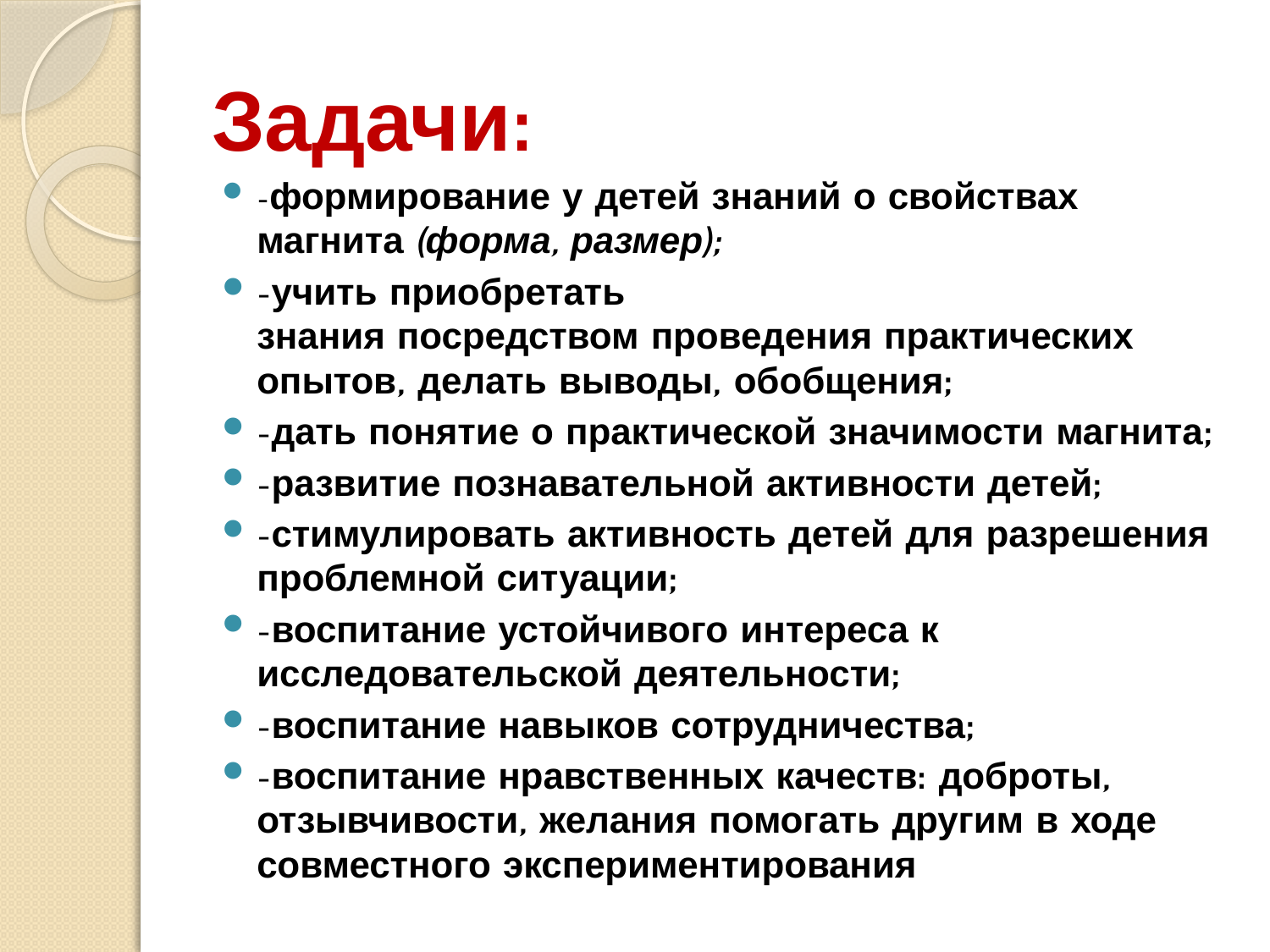

# Задачи:
-формирование у детей знаний о свойствах магнита (форма, размер);
-учить приобретать знания посредством проведения практических опытов, делать выводы, обобщения;
-дать понятие о практической значимости магнита;
-развитие познавательной активности детей;
-стимулировать активность детей для разрешения проблемной ситуации;
-воспитание устойчивого интереса к исследовательской деятельности;
-воспитание навыков сотрудничества;
-воспитание нравственных качеств: доброты, отзывчивости, желания помогать другим в ходе совместного экспериментирования